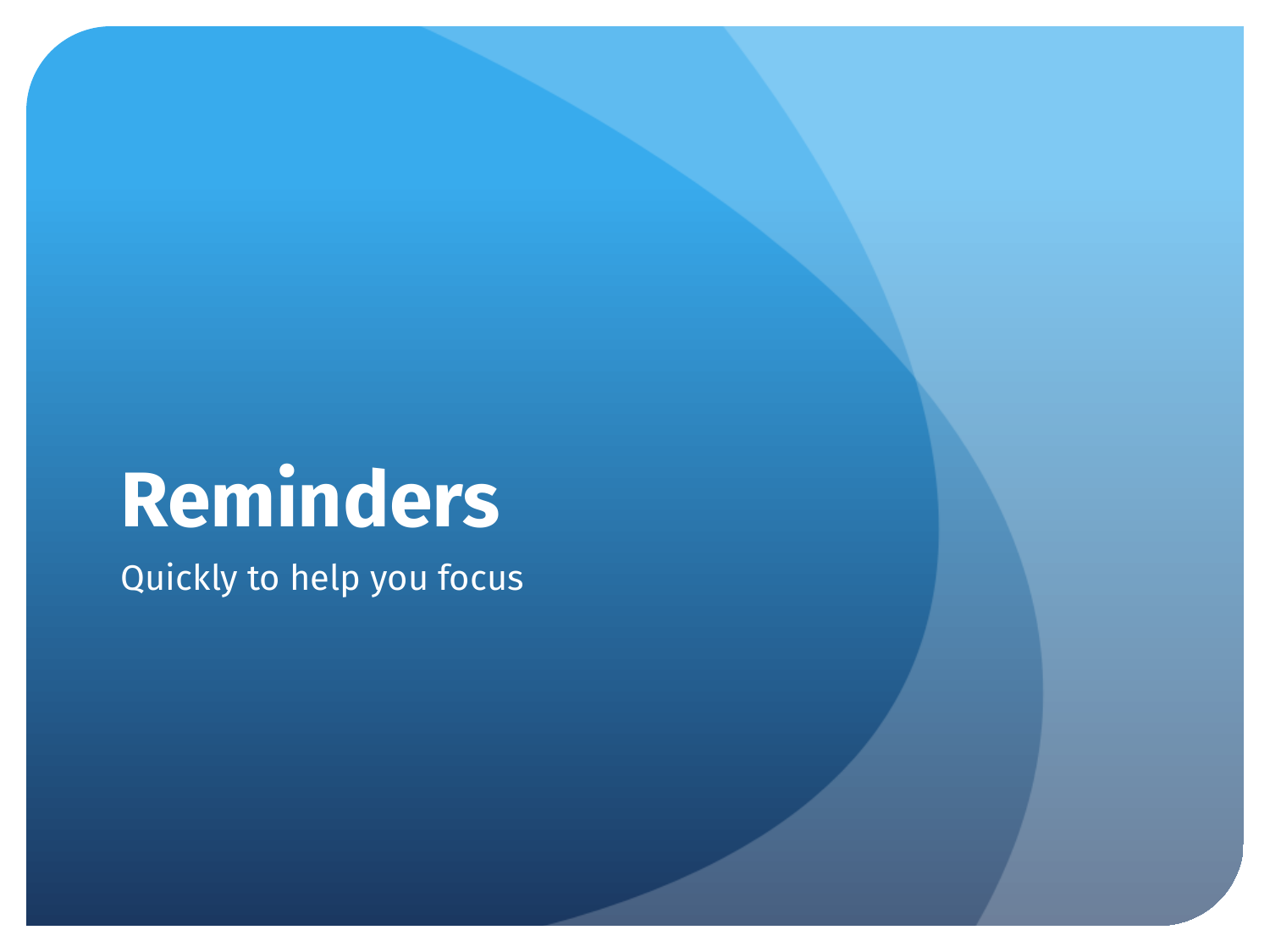

# Reminders
Quickly to help you focus